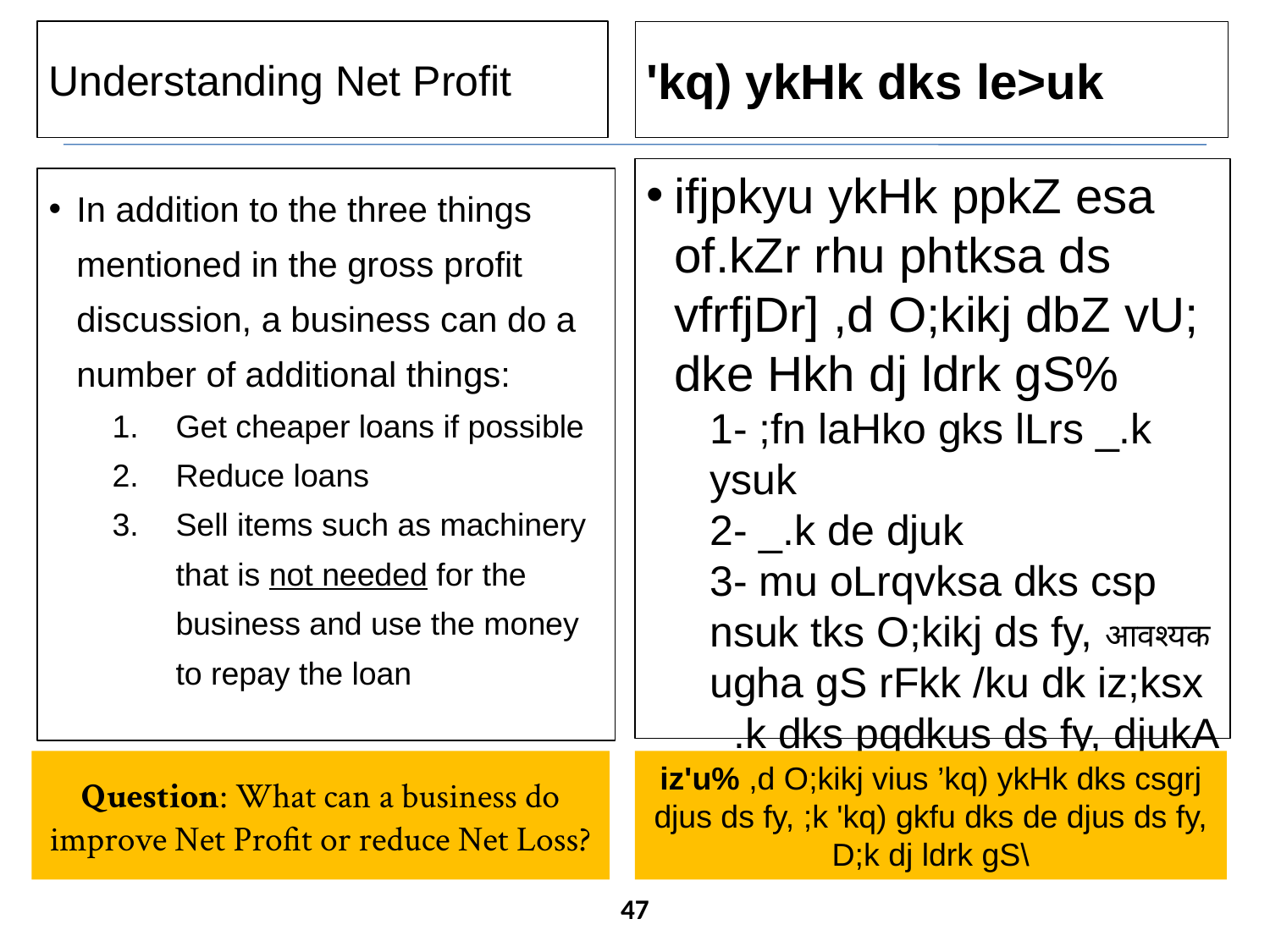

Understanding Net Profit
'kq) ykHk dks le>uk
ifjpkyu ykHk ppkZ esa of.kZr rhu phtksa ds vfrfjDr] ,d O;kikj dbZ vU; dke Hkh dj ldrk gS%
1- ;fn laHko gks lLrs _.k ysuk
2- _.k de djuk
3- mu oLrqvksa dks csp nsuk tks O;kikj ds fy, आवश्यक ugha gS rFkk /ku dk iz;ksx _.k dks pqdkus ds fy, djukA

In addition to the three things mentioned in the gross profit discussion, a business can do a number of additional things:
Get cheaper loans if possible
Reduce loans
Sell items such as machinery that is not needed for the business and use the money to repay the loan
Question: What can a business do improve Net Profit or reduce Net Loss?
iz'u% ,d O;kikj vius ’kq) ykHk dks csgrj djus ds fy, ;k 'kq) gkfu dks de djus ds fy, D;k dj ldrk gS\
47